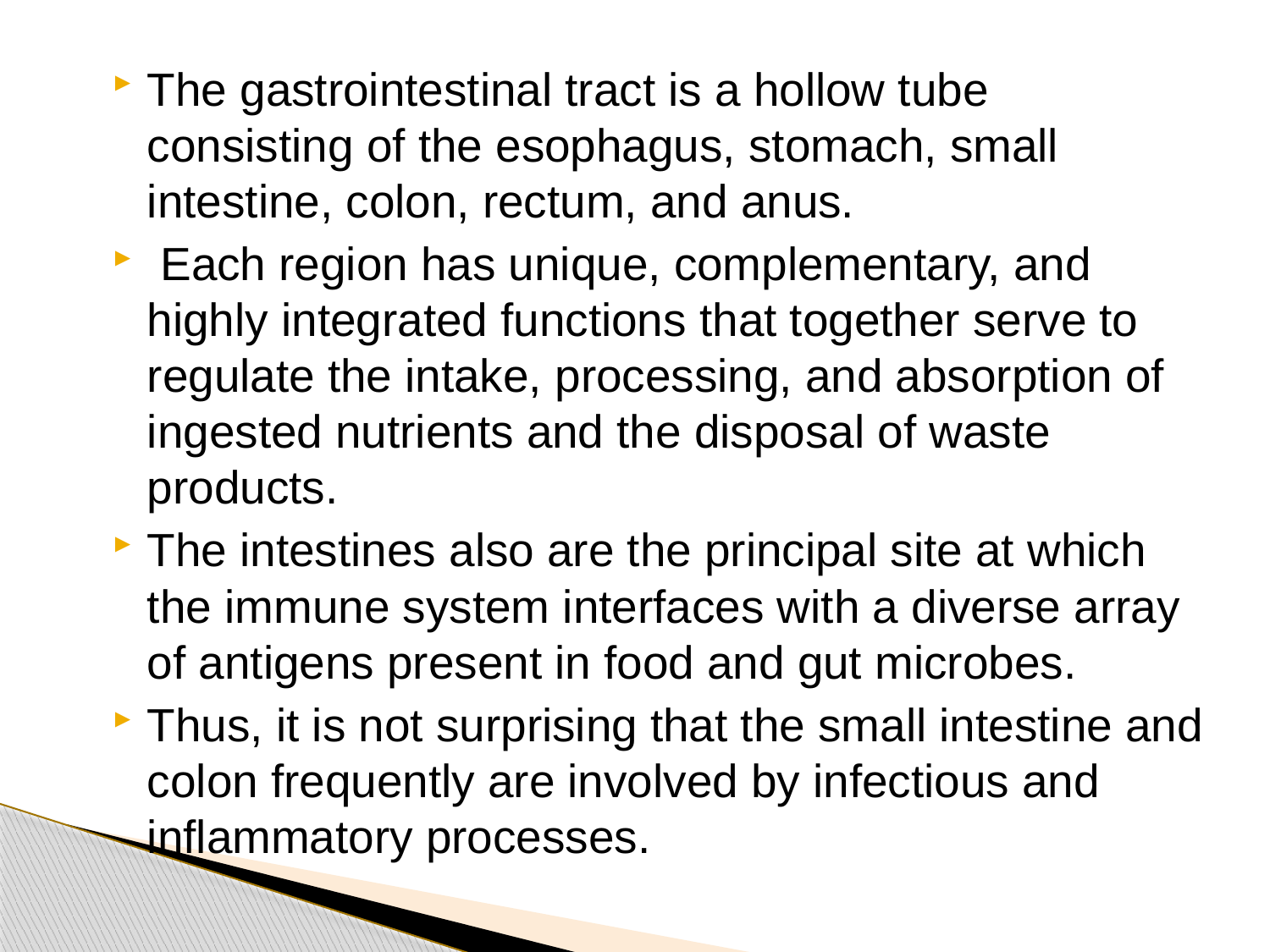

The gastrointestinal tract is a hollow tube consisting of the esophagus, stomach, small intestine, colon, rectum, and anus.
 Each region has unique, complementary, and highly integrated functions that together serve to regulate the intake, processing, and absorption of ingested nutrients and the disposal of waste products.
The intestines also are the principal site at which the immune system interfaces with a diverse array of antigens present in food and gut microbes.
Thus, it is not surprising that the small intestine and colon frequently are involved by infectious and inflammatory processes.